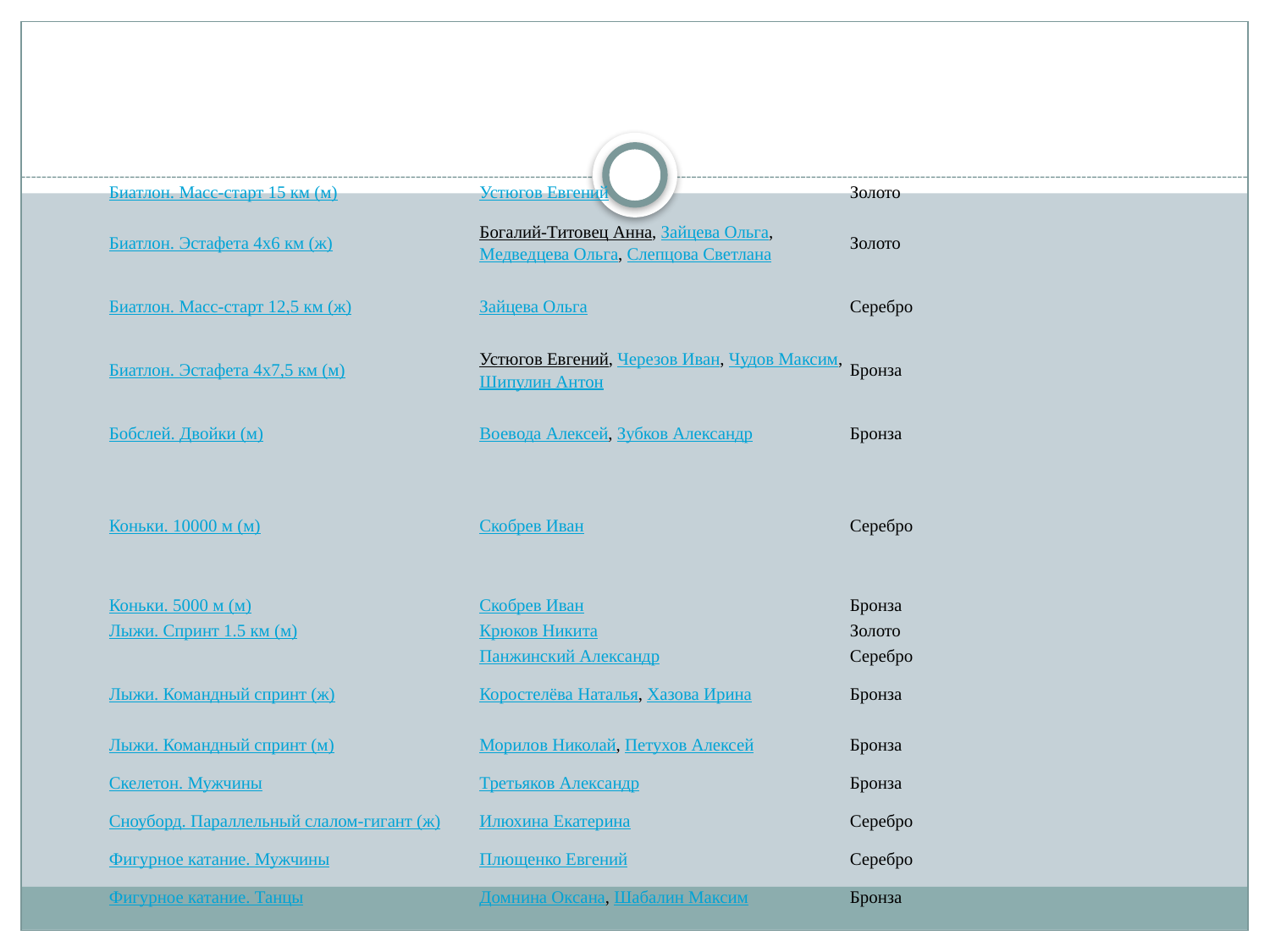

#
| Биатлон. Масс-старт 15 км (м) | Устюгов Евгений | Золото |
| --- | --- | --- |
| Биатлон. Эстафета 4х6 км (ж) | Богалий-Титовец Анна, Зайцева Ольга, Медведцева Ольга, Слепцова Светлана | Золото |
| Биатлон. Масс-старт 12,5 км (ж) | Зайцева Ольга | Серебро |
| Биатлон. Эстафета 4х7,5 км (м) | Устюгов Евгений, Черезов Иван, Чудов Максим, Шипулин Антон | Бронза |
| Бобслей. Двойки (м) | Воевода Алексей, Зубков Александр | Бронза |
| Коньки. 10000 м (м) | Скобрев Иван | Серебро |
| Коньки. 5000 м (м) | Скобрев Иван | Бронза |
| Лыжи. Спринт 1.5 км (м) | Крюков Никита | Золото |
|  | Панжинский Александр | Серебро |
| Лыжи. Командный спринт (ж) | Коростелёва Наталья, Хазова Ирина | Бронза |
| Лыжи. Командный спринт (м) | Морилов Николай, Петухов Алексей | Бронза |
| Скелетон. Мужчины | Третьяков Александр | Бронза |
| Сноуборд. Параллельный слалом-гигант (ж) | Илюхина Екатерина | Серебро |
| Фигурное катание. Мужчины | Плющенко Евгений | Серебро |
| Фигурное катание. Танцы | Домнина Оксана, Шабалин Максим | Бронза |